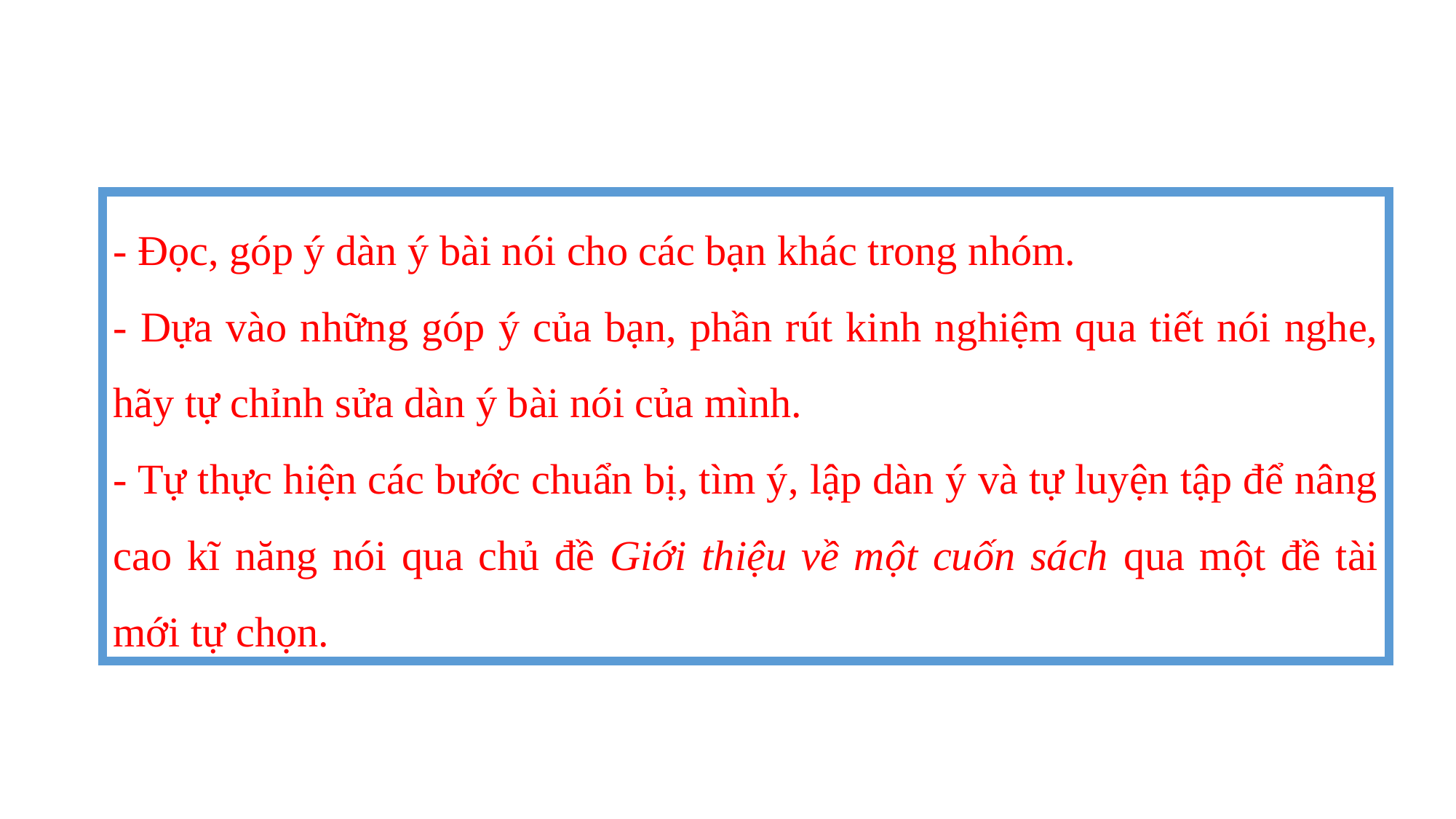

- Đọc, góp ý dàn ý bài nói cho các bạn khác trong nhóm.
- Dựa vào những góp ý của bạn, phần rút kinh nghiệm qua tiết nói nghe, hãy tự chỉnh sửa dàn ý bài nói của mình.
- Tự thực hiện các bước chuẩn bị, tìm ý, lập dàn ý và tự luyện tập để nâng cao kĩ năng nói qua chủ đề Giới thiệu về một cuốn sách qua một đề tài mới tự chọn.